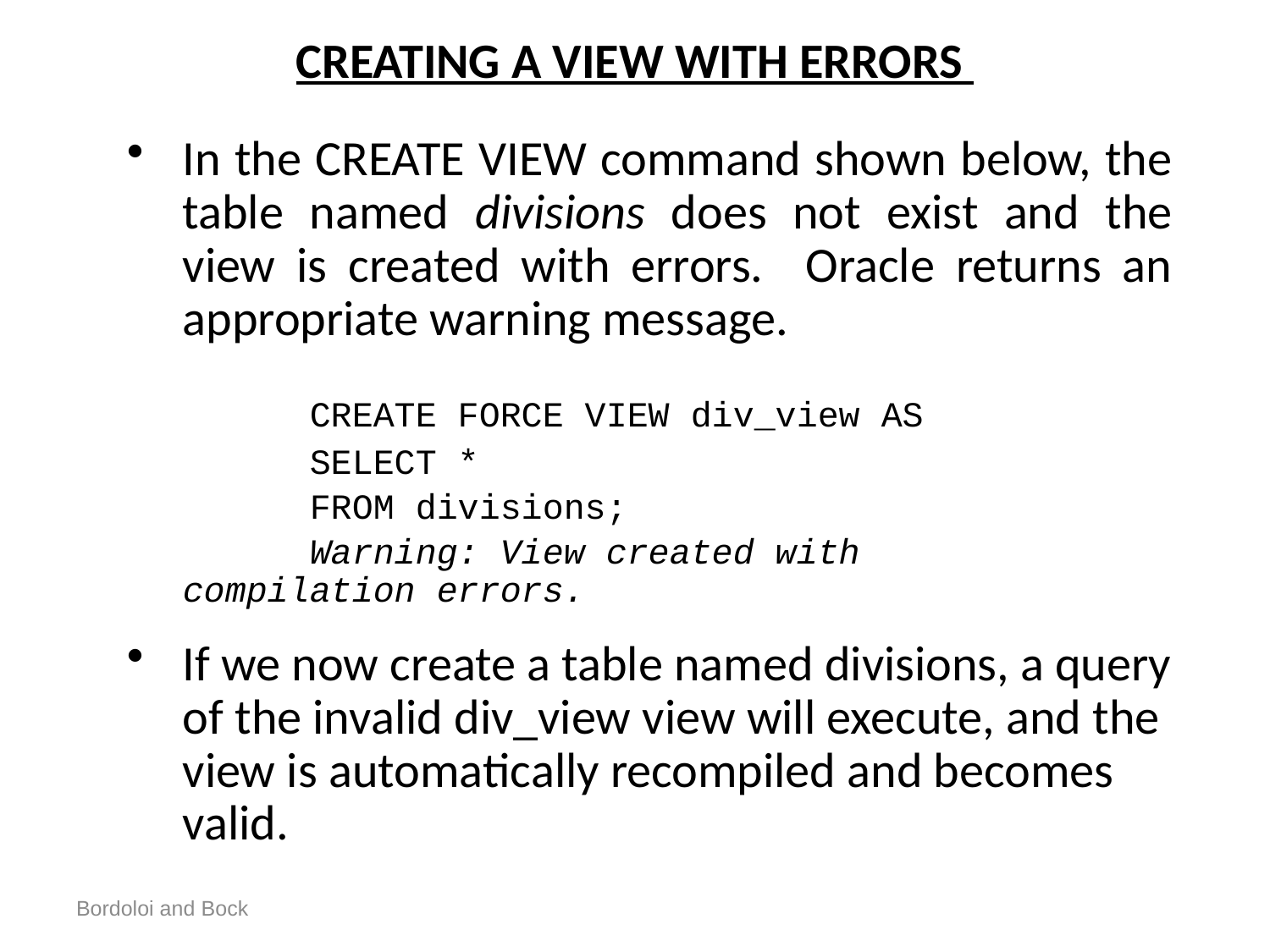

# CREATING A VIEW WITH ERRORS
In the CREATE VIEW command shown below, the table named divisions does not exist and the view is created with errors.  Oracle returns an appropriate warning message.

		CREATE FORCE VIEW div_view AS
		SELECT *
		FROM divisions;
		Warning: View created with 	compilation errors.

If we now create a table named divisions, a query of the invalid div_view view will execute, and the view is automatically recompiled and becomes valid.
Bordoloi and Bock